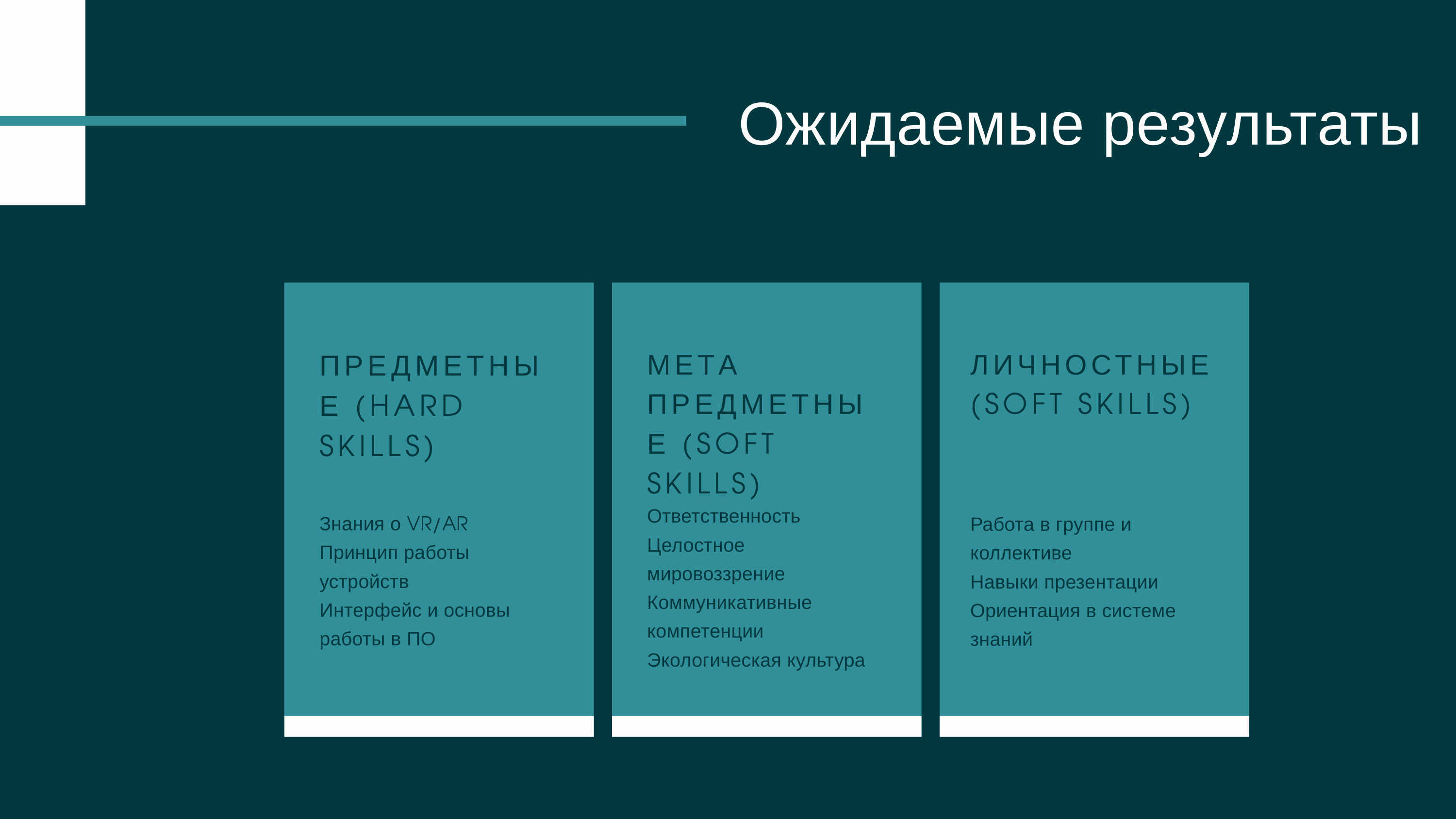

Ожидаемые результаты

ПРЕДМЕТНЫЕ (HARD SKILLS)
Знания о VR/AR
Принцип работы устройств
Интерфейс и основы работы в ПО

МЕТА
ПРЕДМЕТНЫЕ (SOFT SKILLS)
Ответственность
Целостное мировоззрение
Коммуникативные компетенции
Экологическая культура
ЛИЧНОСТНЫЕ (SOFT SKILLS)

Работа в группе и коллективе
Навыки презентации
Ориентация в системе знаний